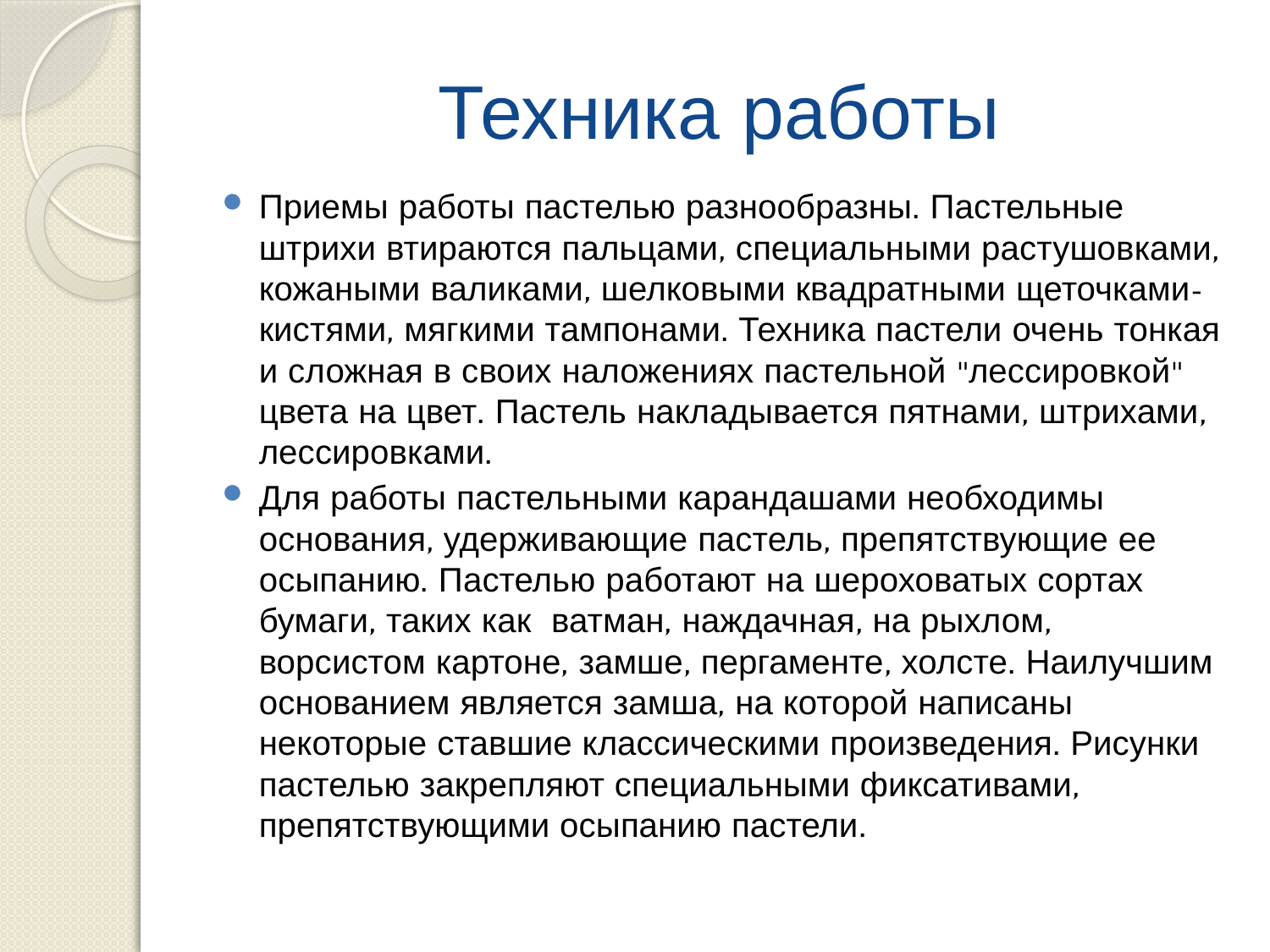

# Техника работы
Приемы работы пастелью разнообразны. Пастельные штрихи втираются пальцами, специальными растушовками, кожаными валиками, шелковыми квадратными щеточками-кистями, мягкими тампонами. Техника пастели очень тонкая и сложная в своих наложениях пастельной "лессировкой" цвета на цвет. Пастель накладывается пятнами, штрихами, лессировками.
Для работы пастельными карандашами необходимы основания, удерживающие пастель, препятствующие ее осыпанию. Пастелью работают на шероховатых сортах бумаги, таких как  ватман, наждачная, на рыхлом, ворсистом картоне, замше, пергаменте, холсте. Наилучшим основанием является замша, на которой написаны некоторые ставшие классическими произведения. Рисунки пастелью закрепляют специальными фиксативами, препятствующими осыпанию пастели.